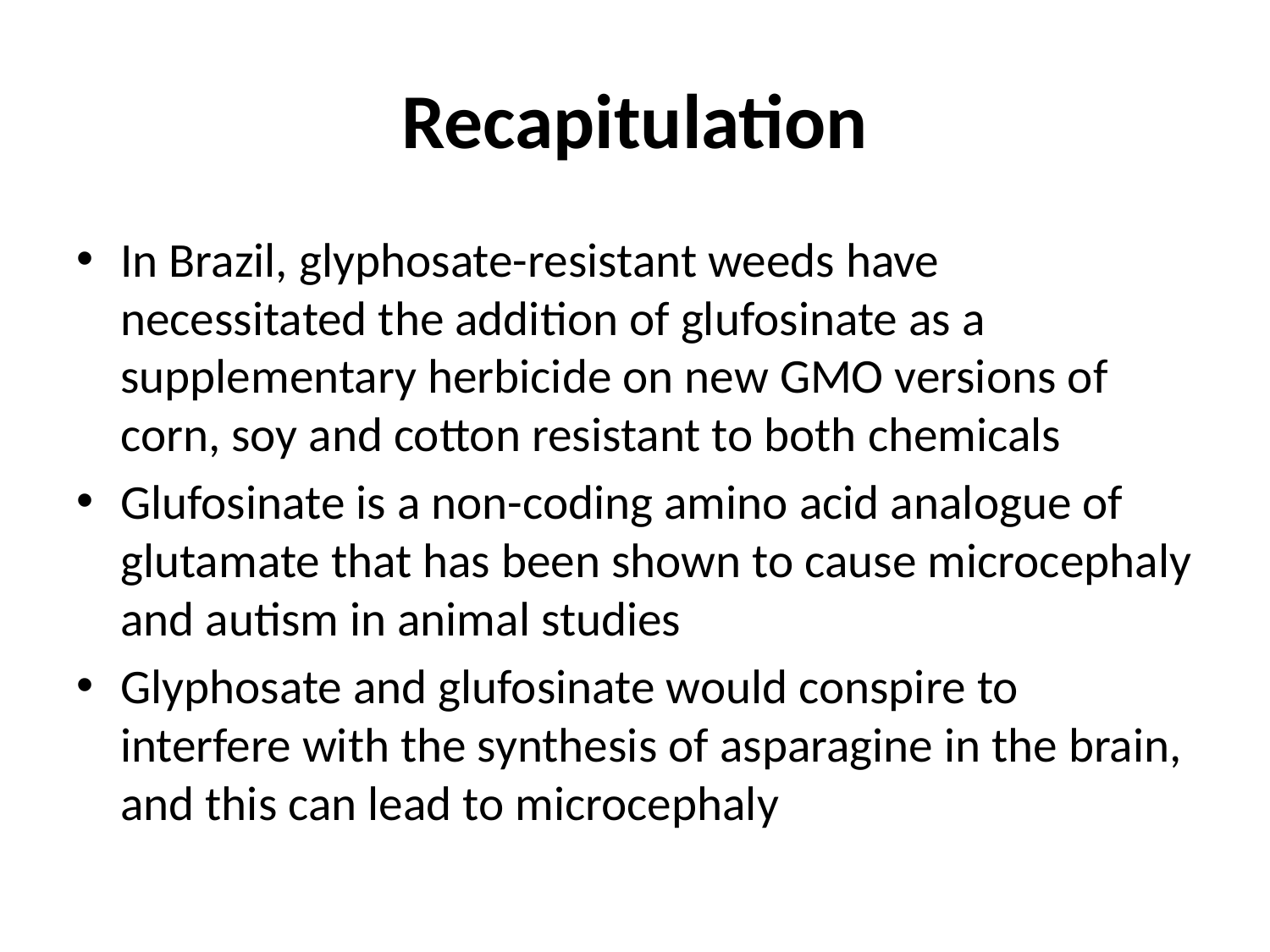

# Recapitulation
In Brazil, glyphosate-resistant weeds have necessitated the addition of glufosinate as a supplementary herbicide on new GMO versions of corn, soy and cotton resistant to both chemicals
Glufosinate is a non-coding amino acid analogue of glutamate that has been shown to cause microcephaly and autism in animal studies
Glyphosate and glufosinate would conspire to interfere with the synthesis of asparagine in the brain, and this can lead to microcephaly